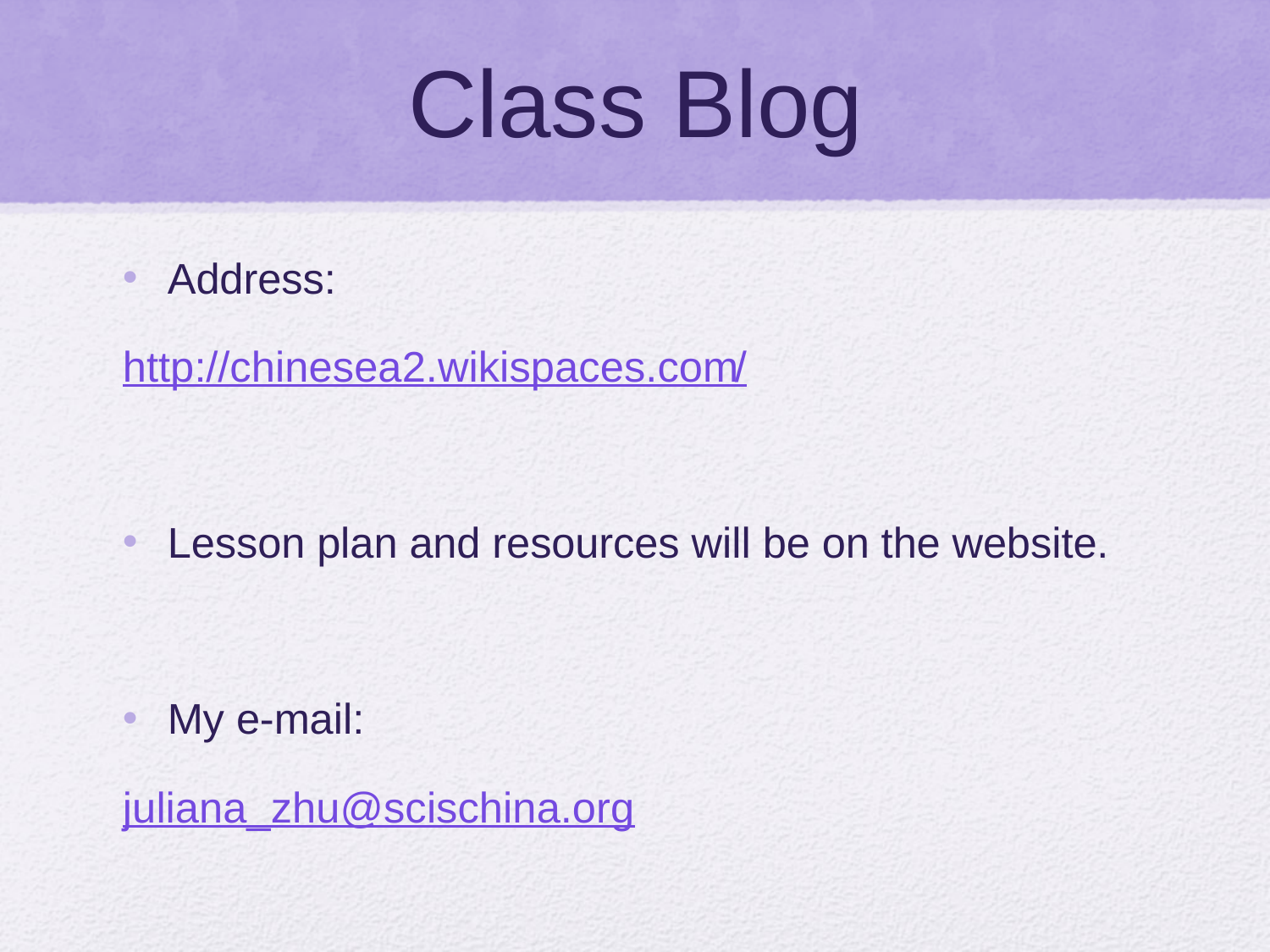

# Class Blog
Address:
http://chinesea2.wikispaces.com/

Lesson plan and resources will be on the website.

My e-mail:
juliana_zhu@scischina.org